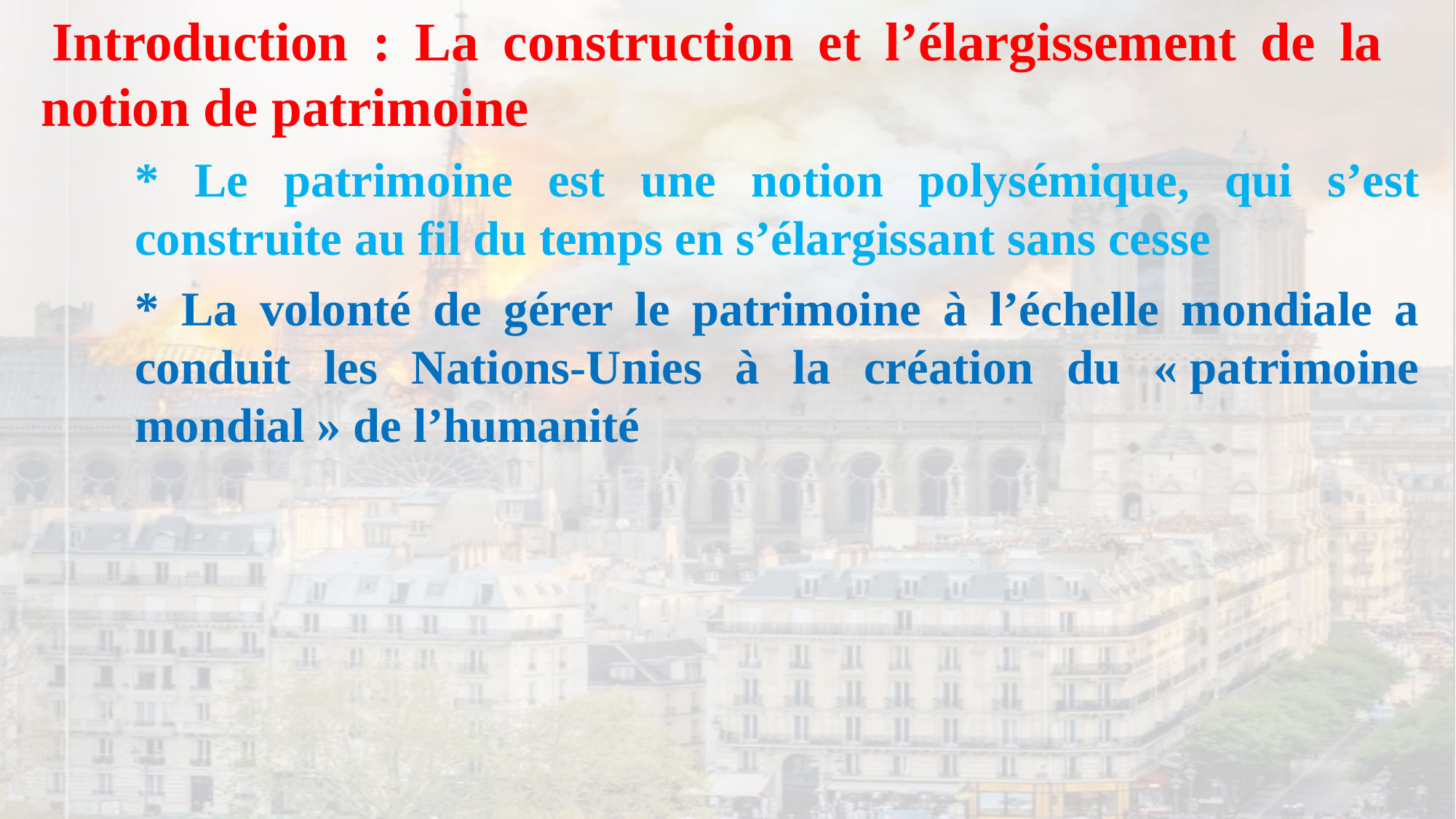

Introduction : La construction et l’élargissement de la notion de patrimoine
* Le patrimoine est une notion polysémique, qui s’est construite au fil du temps en s’élargissant sans cesse
* La volonté de gérer le patrimoine à l’échelle mondiale a conduit les Nations-Unies à la création du « patrimoine mondial » de l’humanité